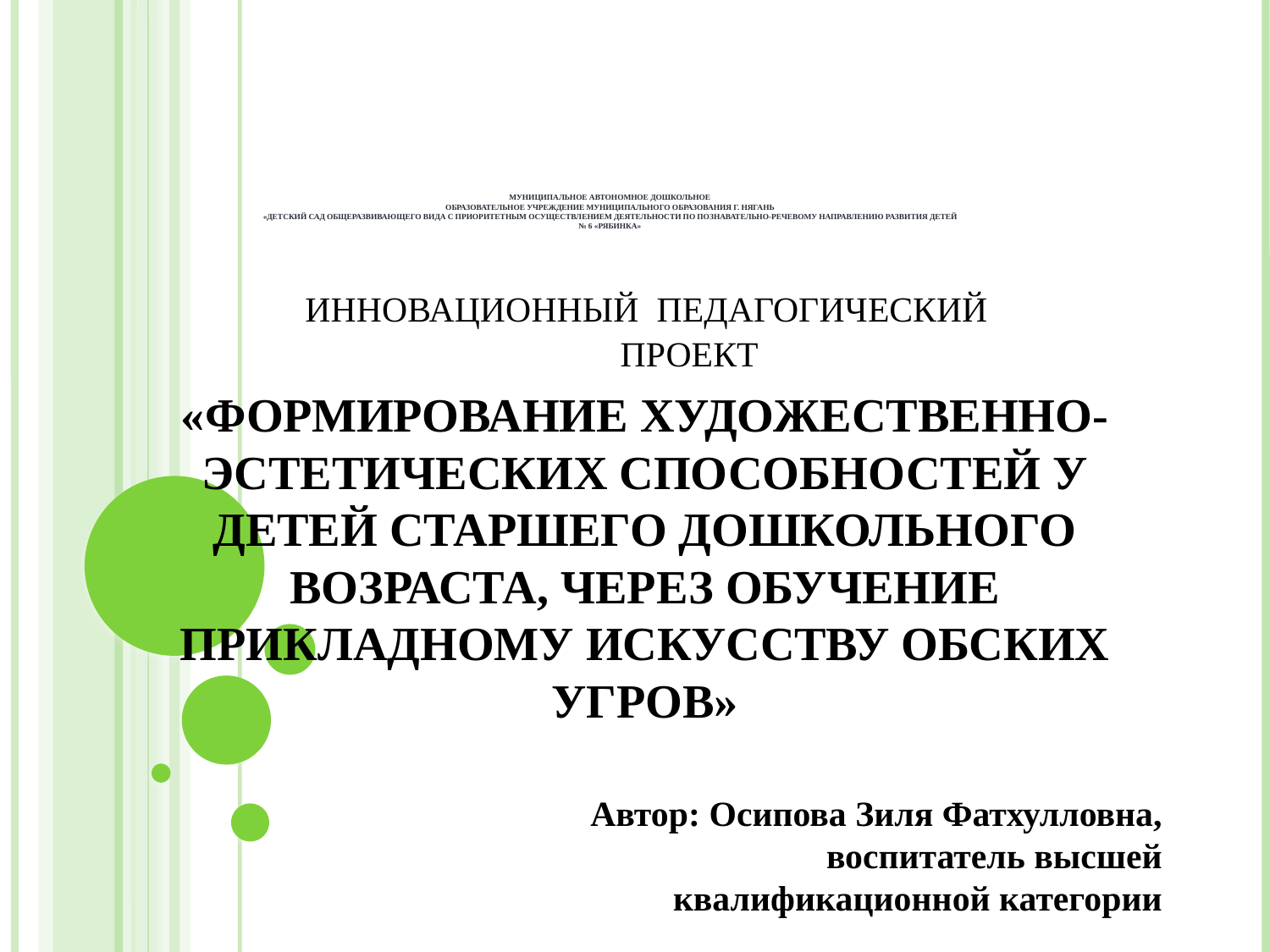

# Муниципальное автономное дошкольное образовательное учреждение муниципального образования г. Нягань «Детский сад общеразвивающего вида с приоритетным осуществлением деятельности по познавательно-речевому направлению развития детей № 6 «Рябинка»
 ИННОВАЦИОННЫЙ  ПЕДАГОГИЧЕСКИЙ
          ПРОЕКТ
«формирование художественно-эстетических способностей у детей старшего дошкольного возраста, через обучение прикладному искусству обских угров»

Автор: Осипова Зиля Фатхулловна,
воспитатель высшей
квалификационной категории